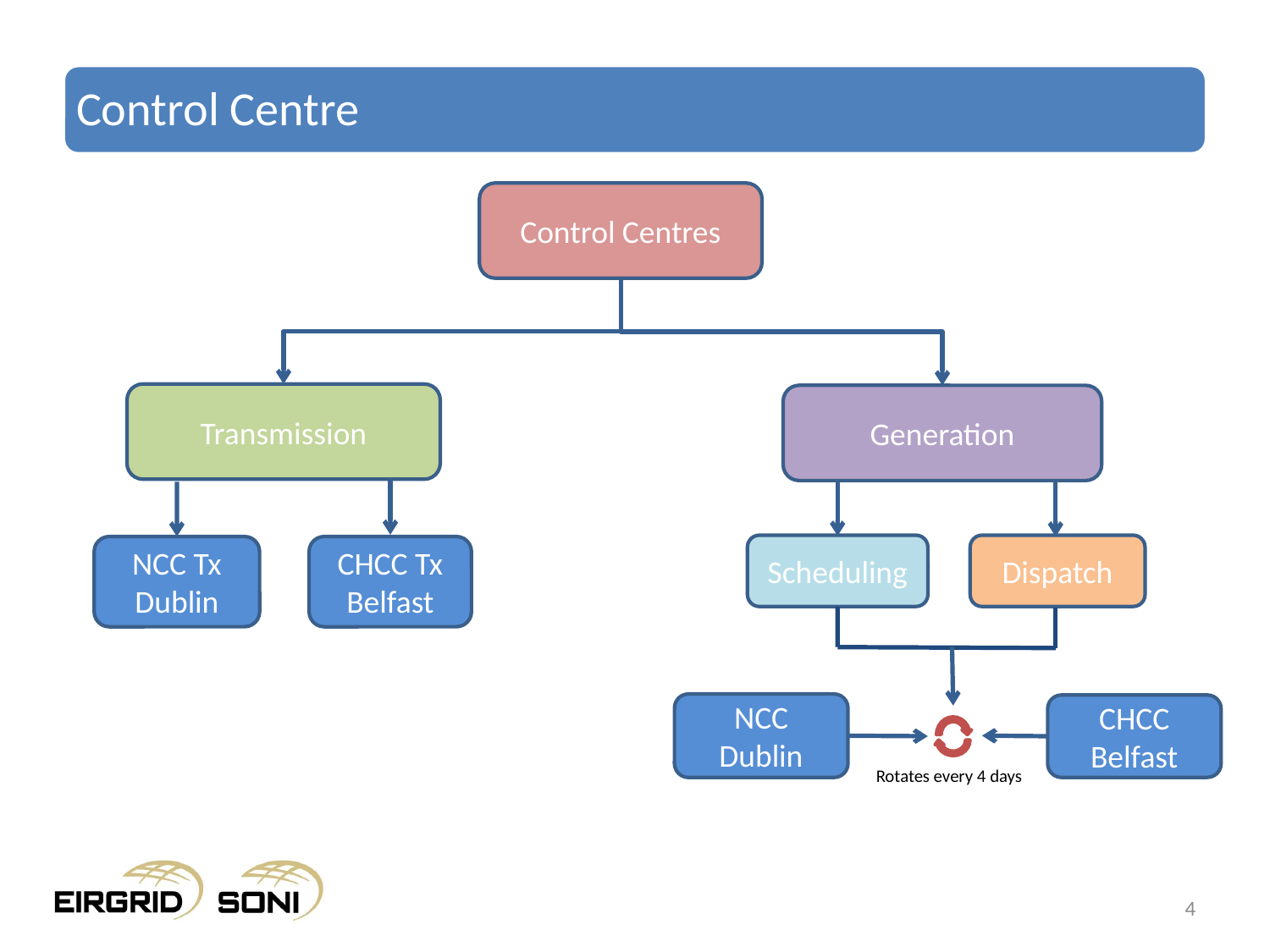

# Control Centre
Control Centres
Transmission
Generation
Scheduling
Dispatch
NCC Tx
Dublin
CHCC Tx
Belfast
NCC
Dublin
CHCC
Belfast

Rotates every 4 days
4